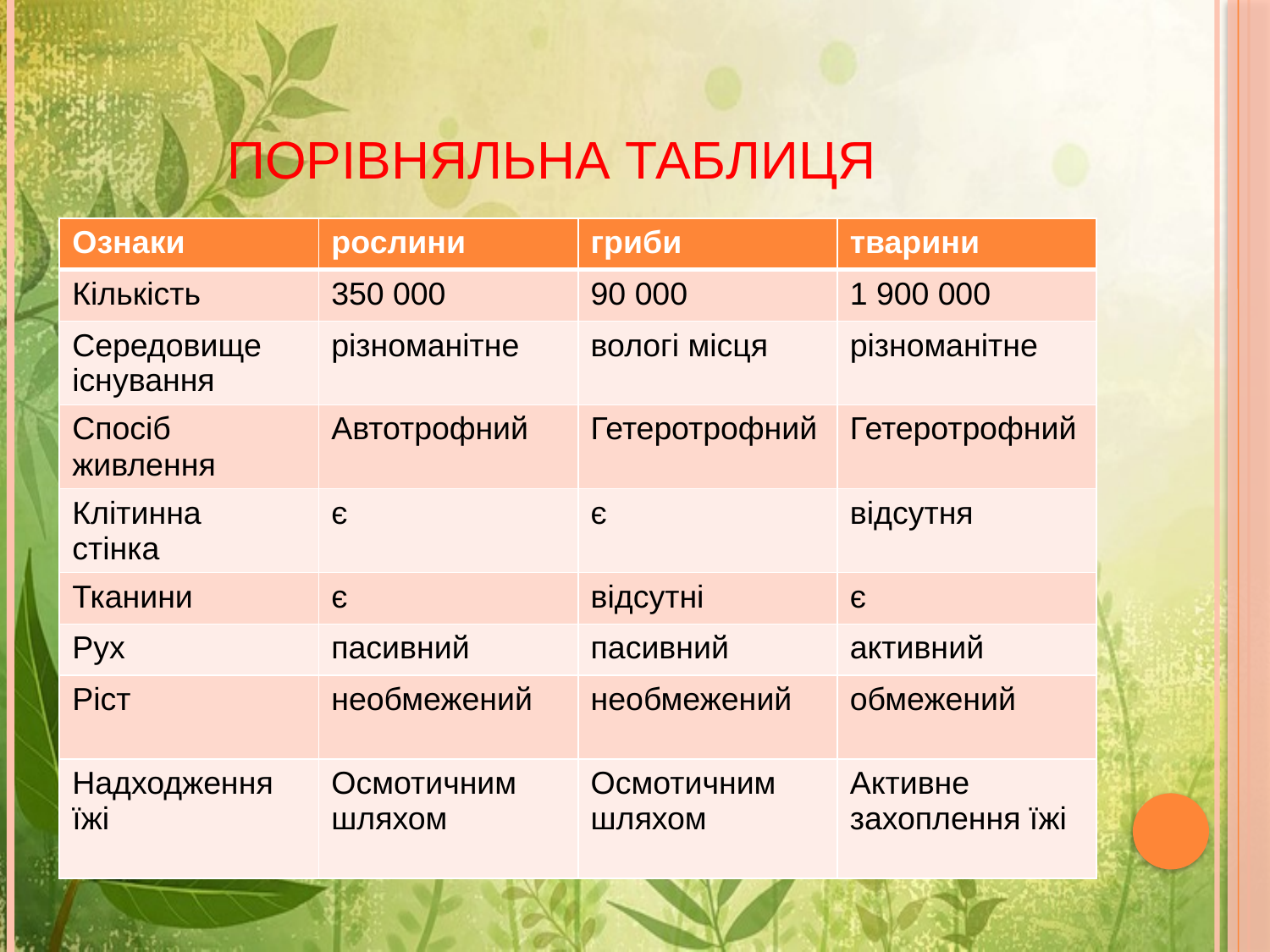

# Порівняльна таблиця
| Ознаки | рослини | гриби | тварини |
| --- | --- | --- | --- |
| Кількість | 350 000 | 90 000 | 1 900 000 |
| Середовище існування | різноманітне | вологі місця | різноманітне |
| Спосіб живлення | Автотрофний | Гетеротрофний | Гетеротрофний |
| Клітинна стінка | є | є | відсутня |
| Тканини | є | відсутні | є |
| Рух | пасивний | пасивний | активний |
| Ріст | необмежений | необмежений | обмежений |
| Надходження їжі | Осмотичним шляхом | Осмотичним шляхом | Активне захоплення їжі |